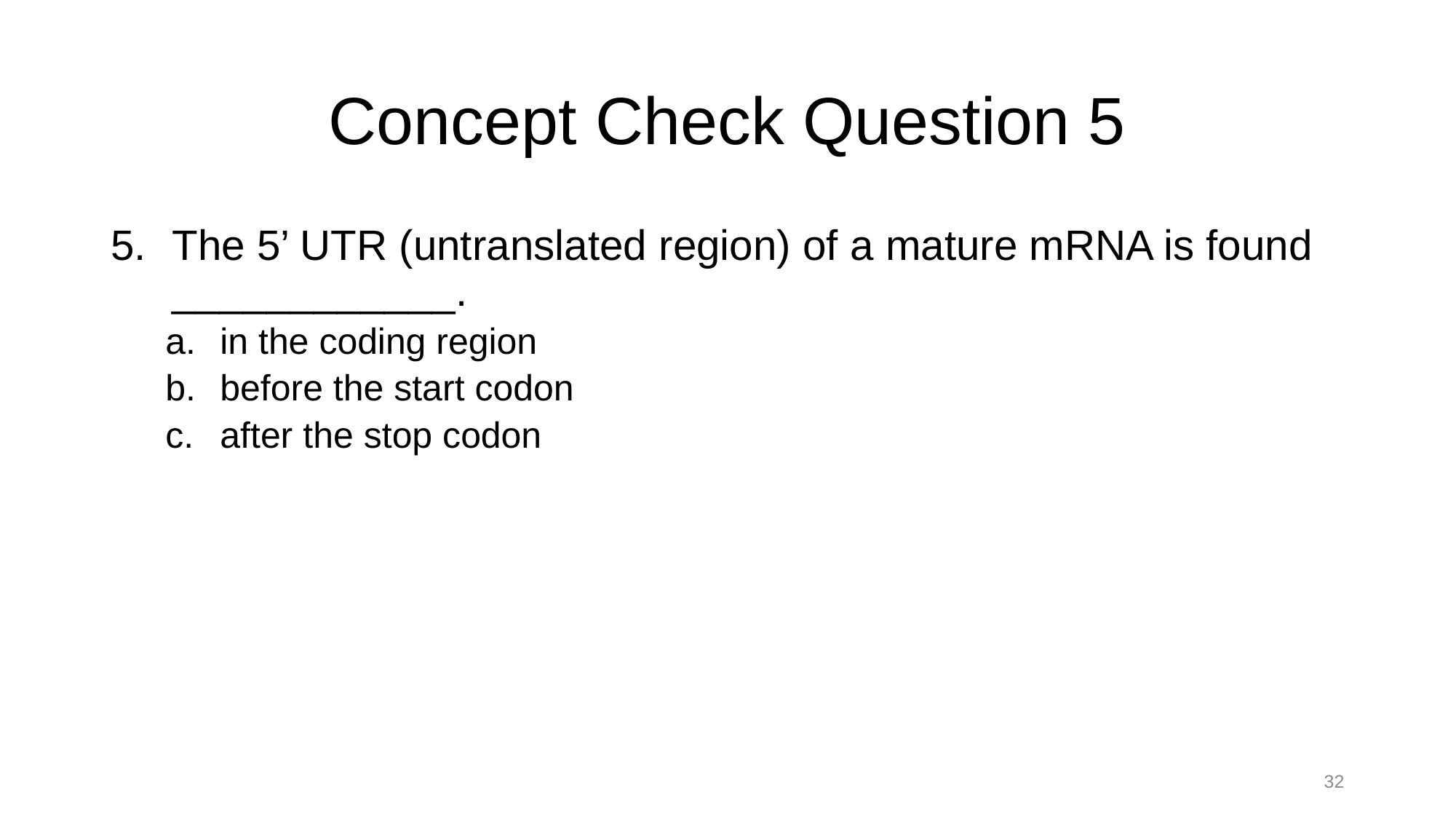

# Concept Check Question 5
The 5’ UTR (untranslated region) of a mature mRNA is found ____________.
in the coding region
before the start codon
after the stop codon
32